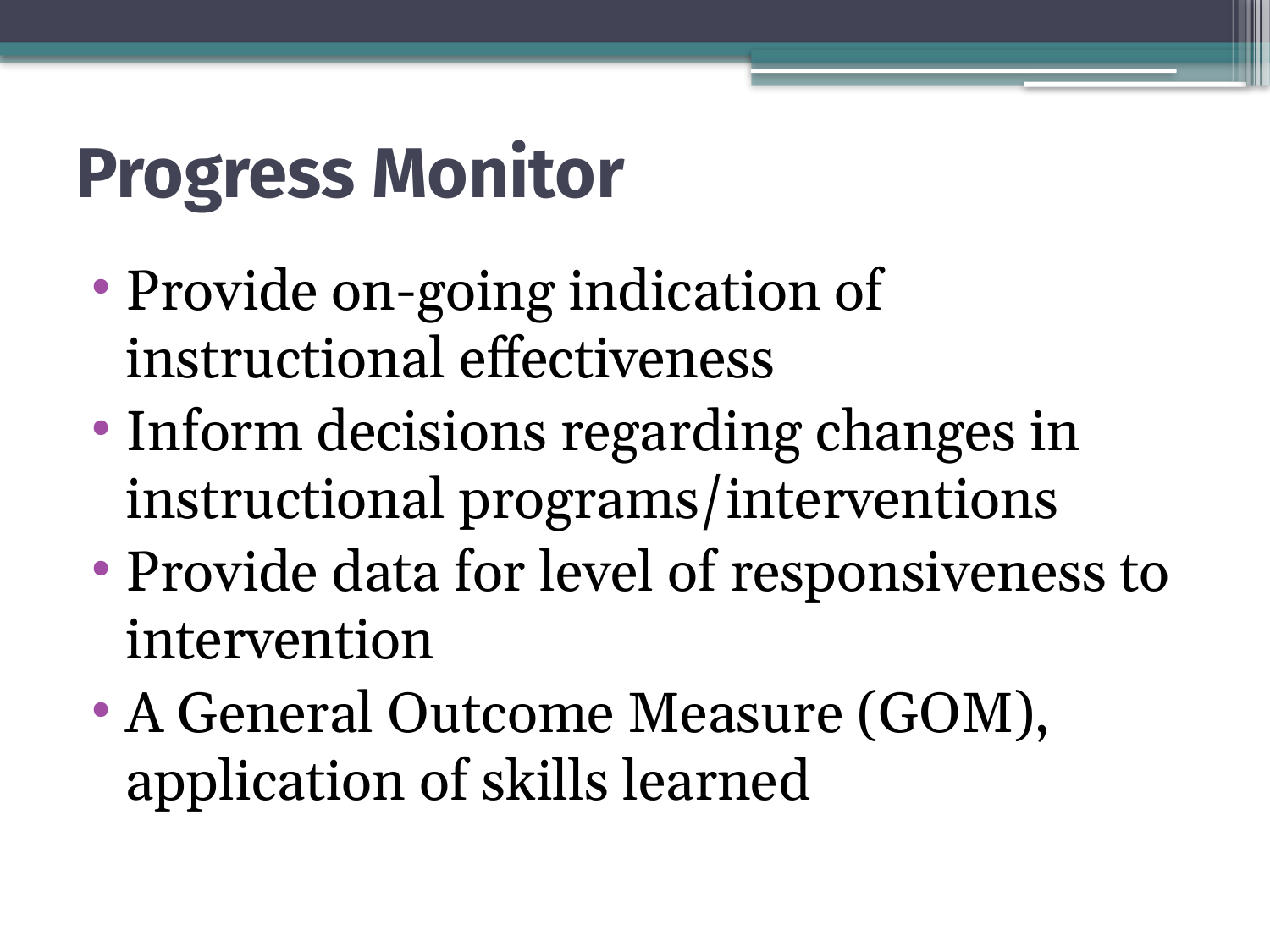

# Progress Monitor
Provide on-going indication of instructional effectiveness
Inform decisions regarding changes in instructional programs/interventions
Provide data for level of responsiveness to intervention
A General Outcome Measure (GOM), application of skills learned